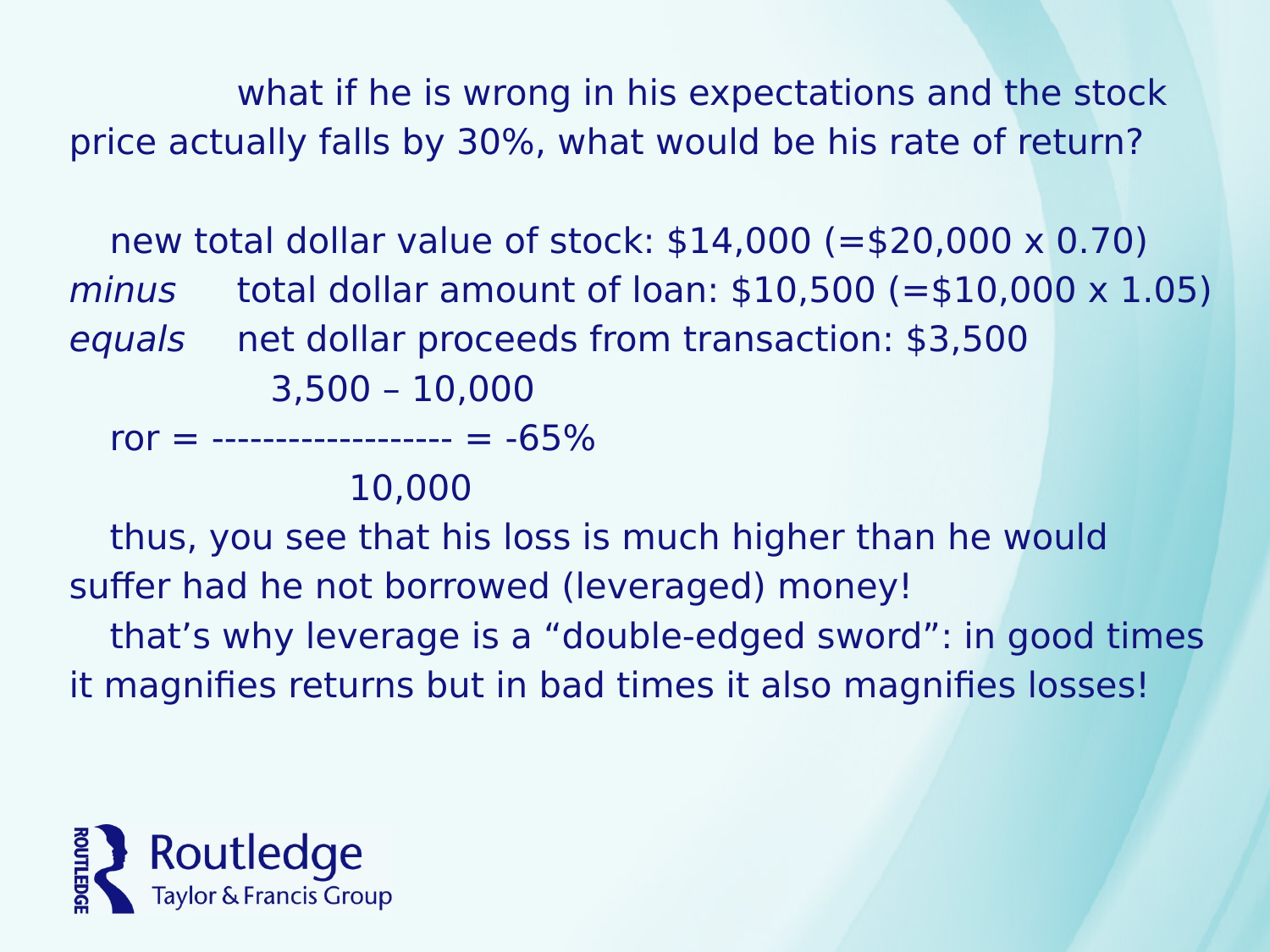

#
		what if he is wrong in his expectations and the stock
price actually falls by 30%, what would be his rate of return?

	new total dollar value of stock: $14,000 (=$20,000 x 0.70)
minus	total dollar amount of loan: $10,500 (=$10,000 x 1.05)
equals	net dollar proceeds from transaction: $3,500
  		   3,500 – 10,000
	ror = ------------------- = -65%
		          10,000
	thus, you see that his loss is much higher than he would
suffer had he not borrowed (leveraged) money!
	that’s why leverage is a “double-edged sword”: in good times
it magnifies returns but in bad times it also magnifies losses!